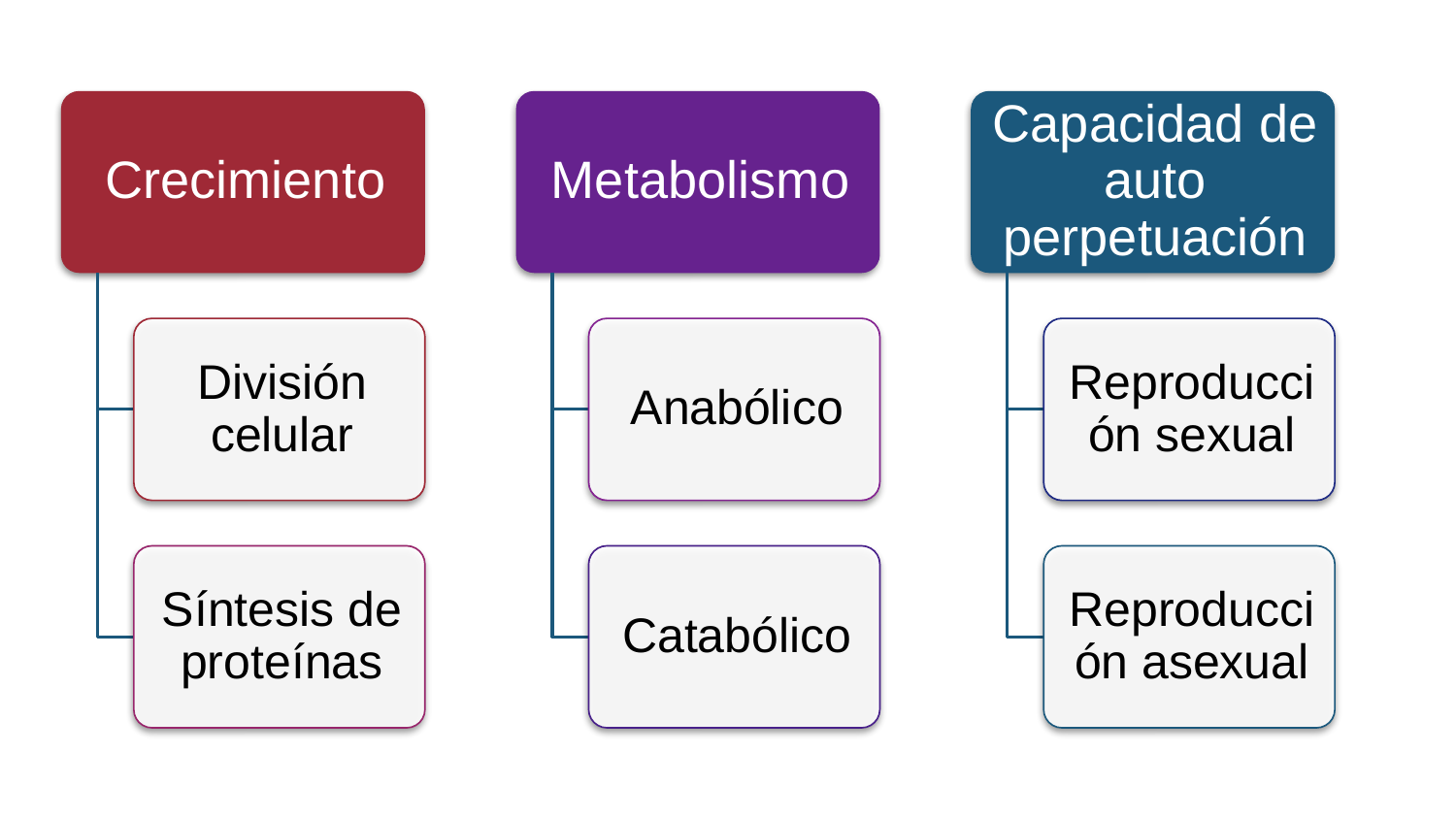

#
Crecimiento
División celular
Síntesis de proteínas
Metabolismo
Anabólico
Catabólico
Capacidad de auto perpetuación
Reproducción sexual
Reproducción asexual